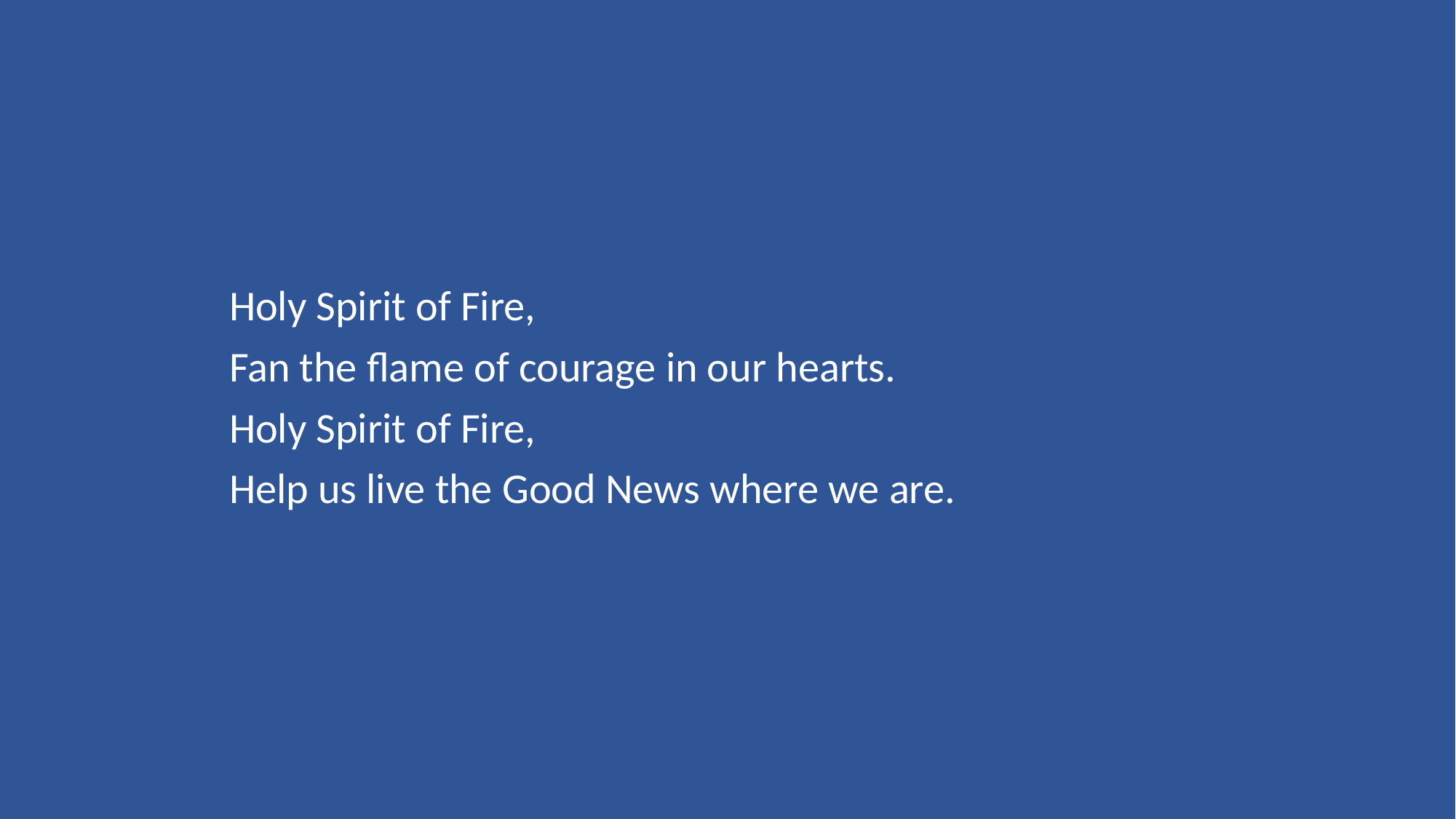

Holy Spirit of Fire,
Fan the flame of courage in our hearts.
Holy Spirit of Fire,
Help us live the Good News where we are.